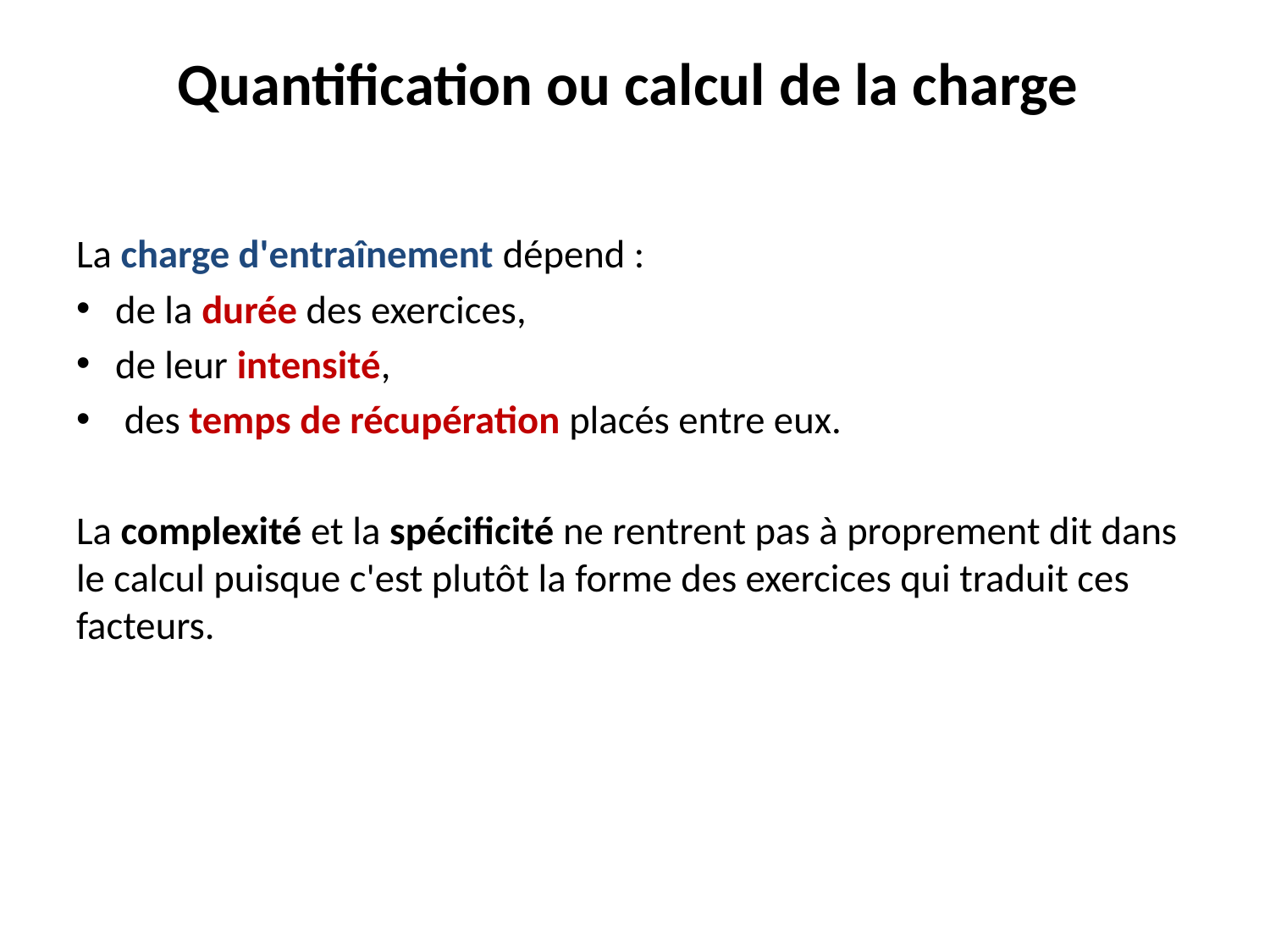

# Quantification ou calcul de la charge
La charge d'entraînement dépend :
de la durée des exercices,
de leur intensité,
 des temps de récupération placés entre eux.

La complexité et la spécificité ne rentrent pas à proprement dit dans le calcul puisque c'est plutôt la forme des exercices qui traduit ces facteurs.